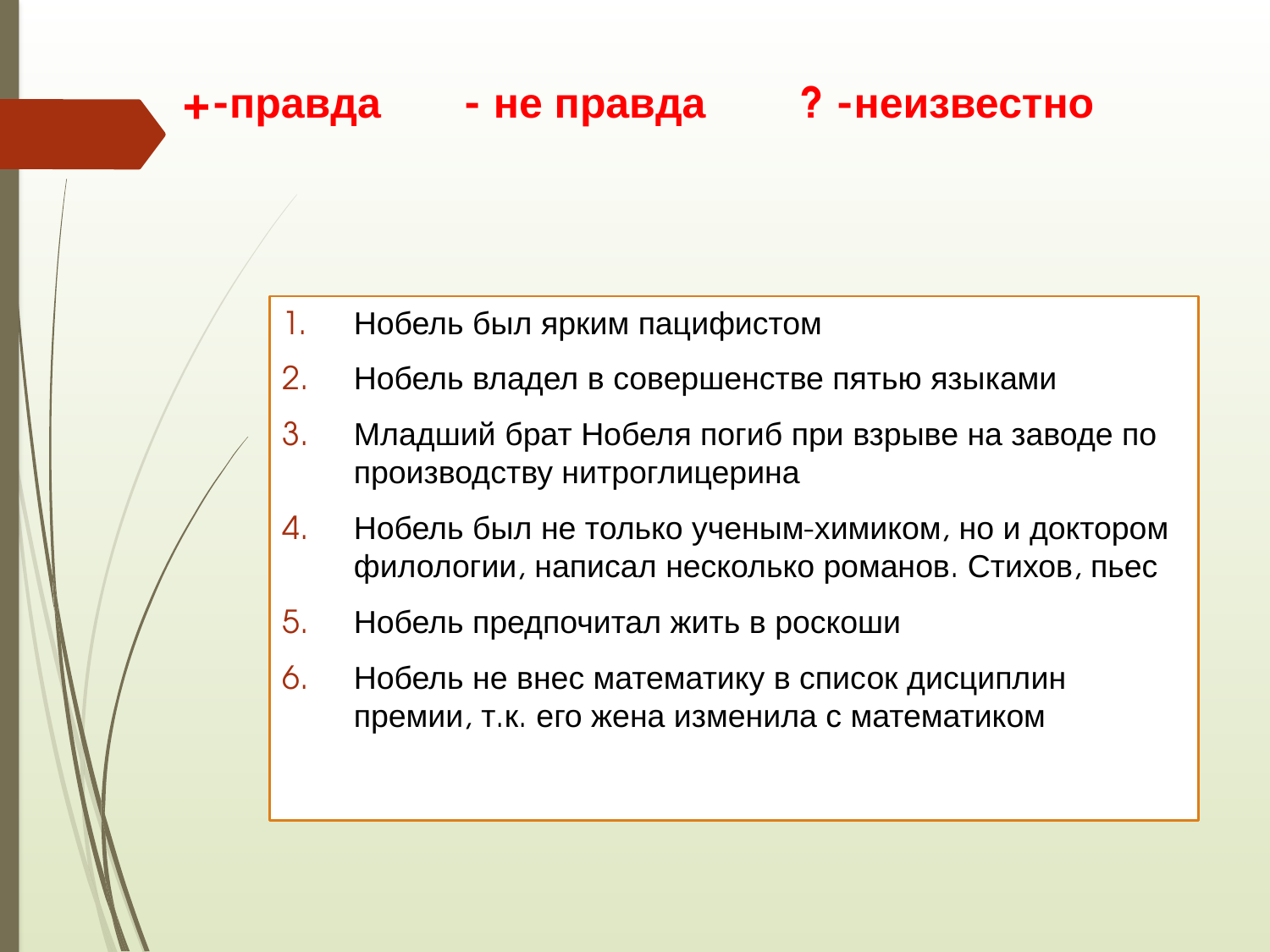

# +-правда       - не правда        ? -неизвестно
Нобель был ярким пацифистом
Нобель владел в совершенстве пятью языками
Младший брат Нобеля погиб при взрыве на заводе по производству нитроглицерина
Нобель был не только ученым-химиком, но и доктором филологии, написал несколько романов. Стихов, пьес
Нобель предпочитал жить в роскоши
Нобель не внес математику в список дисциплин премии, т.к. его жена изменила с математиком